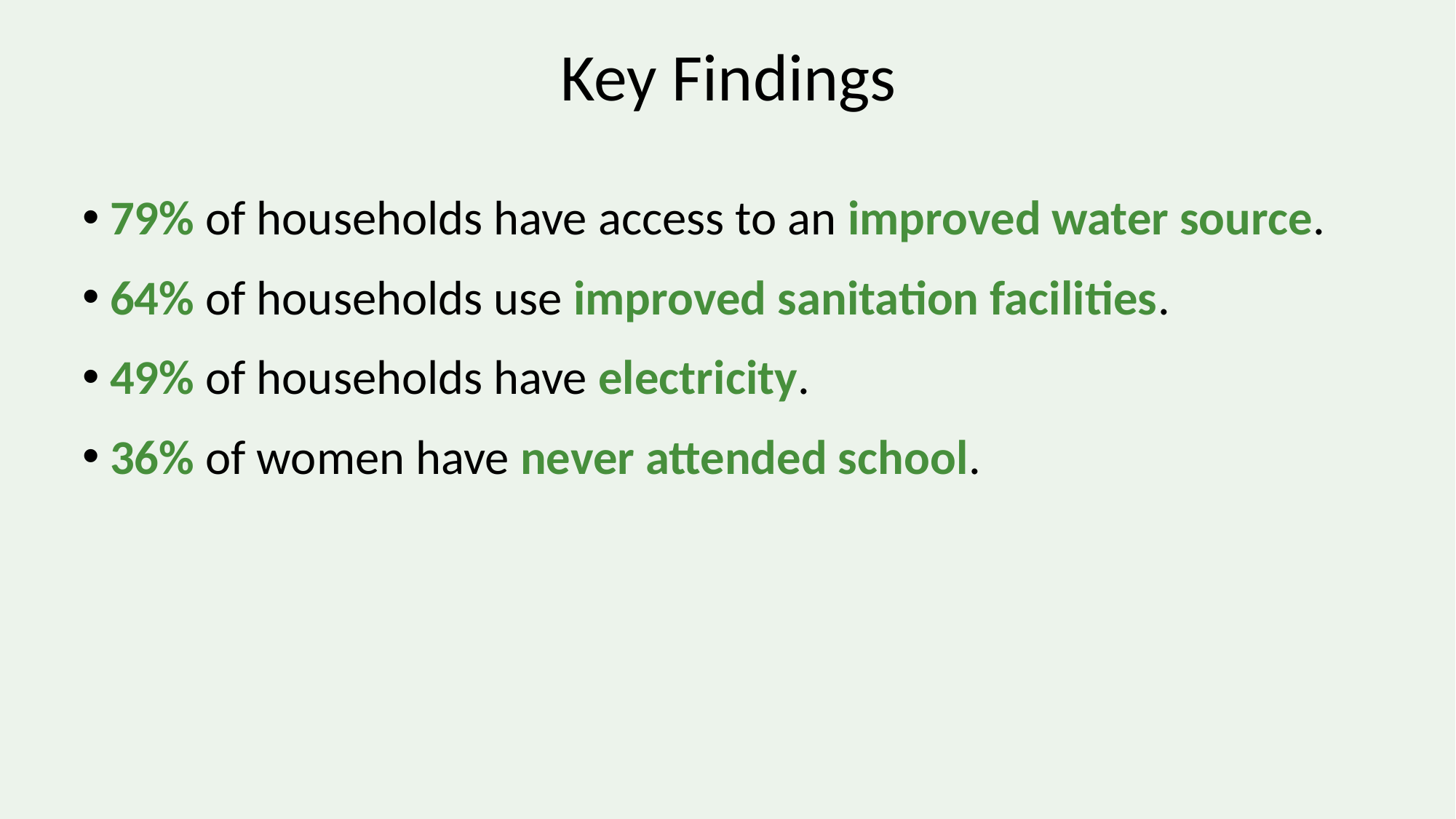

# Key Findings
79% of households have access to an improved water source.
64% of households use improved sanitation facilities.
49% of households have electricity.
36% of women have never attended school.